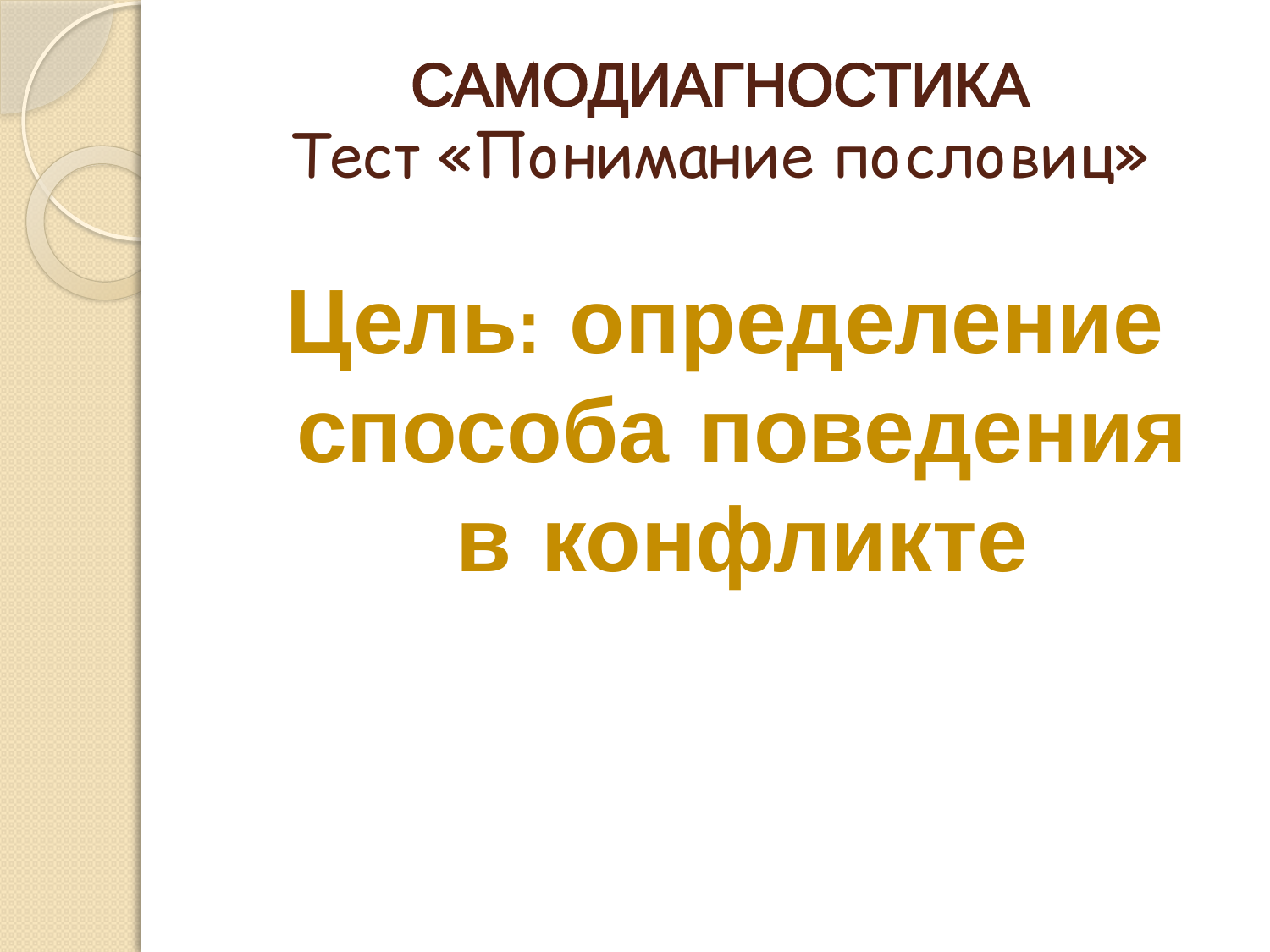

# САМОДИАГНОСТИКА Тест «Понимание пословиц»
Цель: определение способа поведения в конфликте